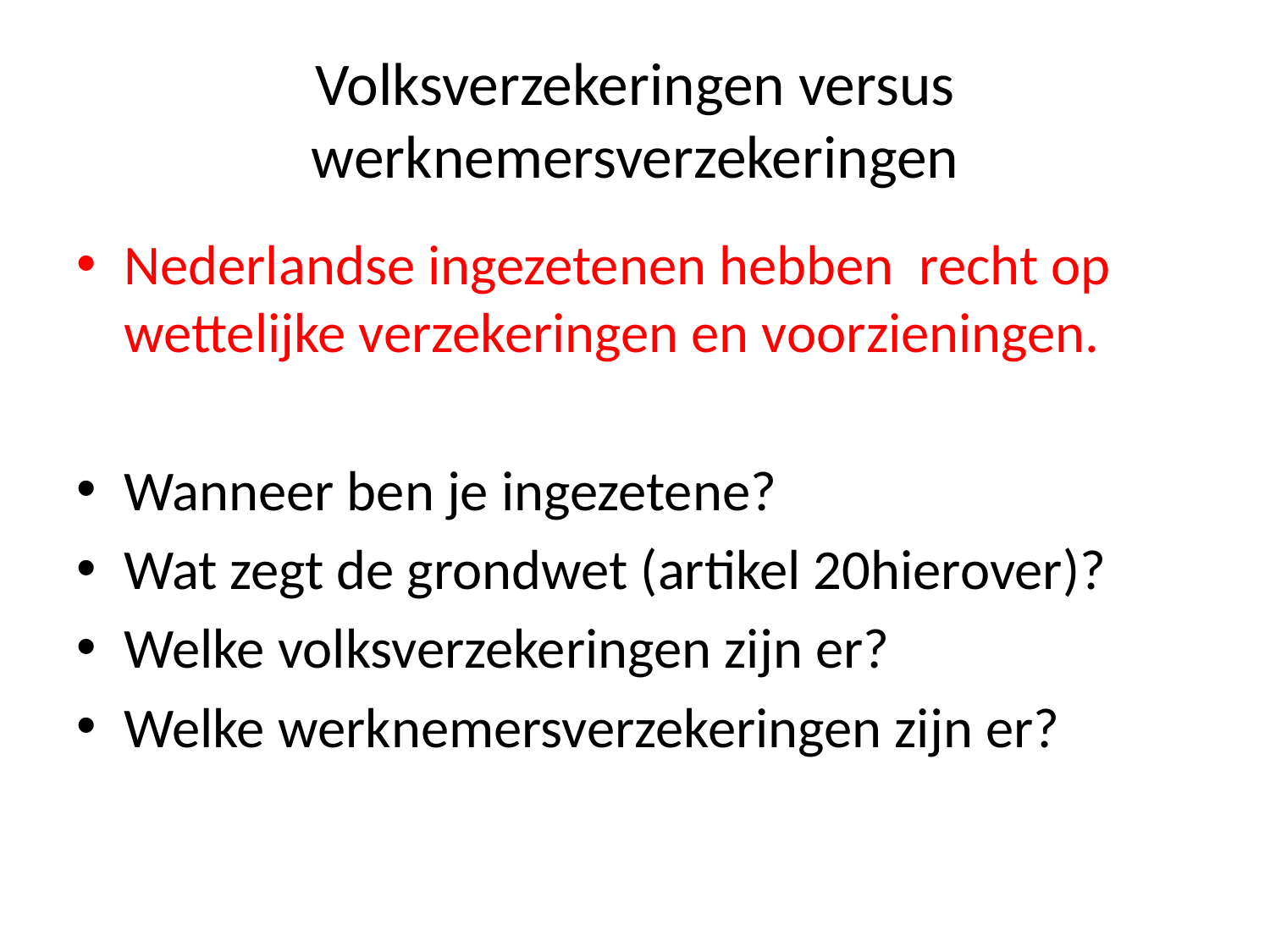

# Volksverzekeringen versus werknemersverzekeringen
Nederlandse ingezetenen hebben  recht op wettelijke verzekeringen en voorzieningen.

Wanneer ben je ingezetene?
Wat zegt de grondwet (artikel 20hierover)?
Welke volksverzekeringen zijn er?
Welke werknemersverzekeringen zijn er?